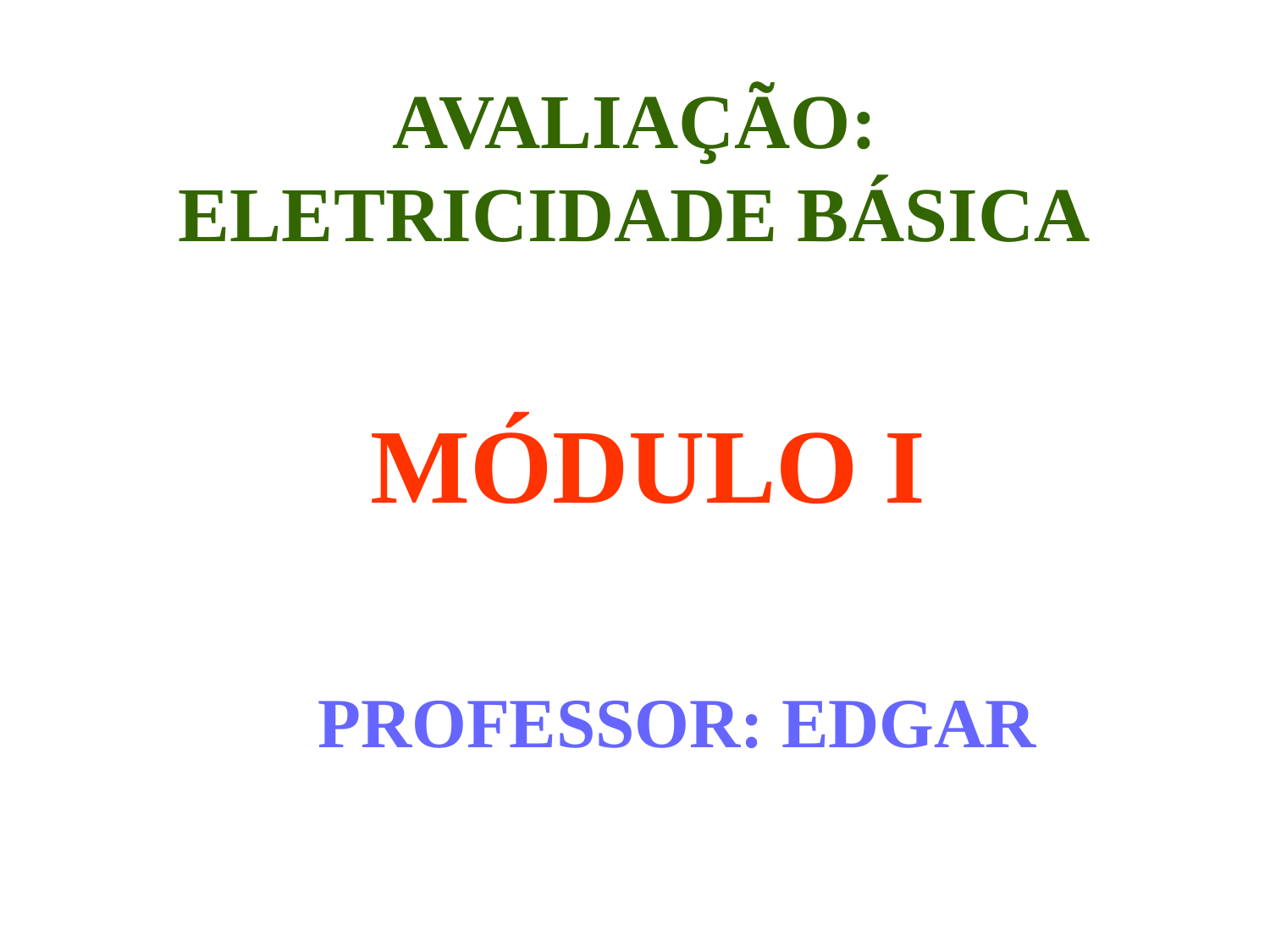

# AVALIAÇÃO: ELETRICIDADE BÁSICA
MÓDULO I
PROFESSOR: EDGAR